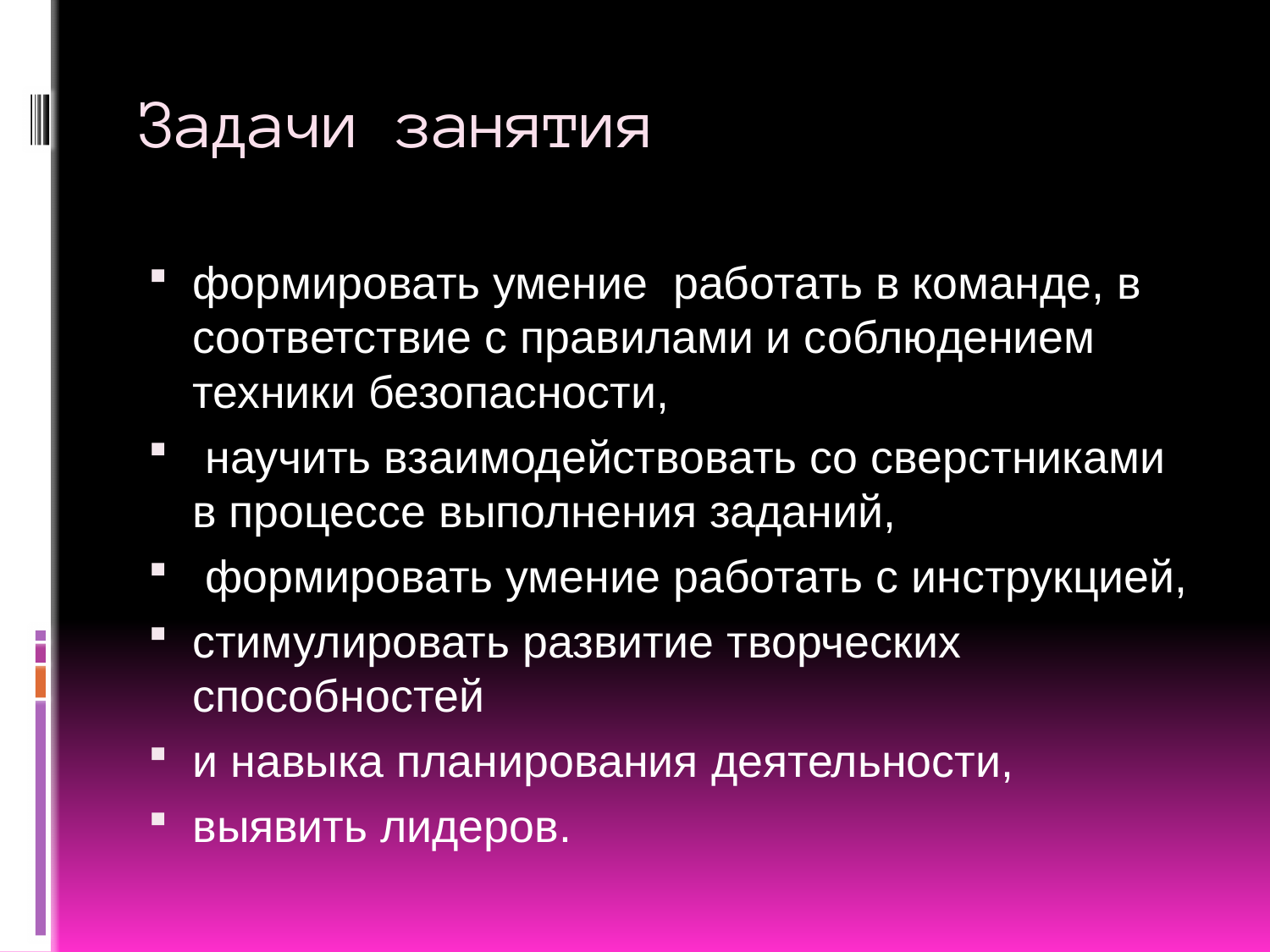

# Задачи занятия
формировать умение  работать в команде, в соответствие с правилами и соблюдением техники безопасности,
 научить взаимодействовать со сверстниками в процессе выполнения заданий,
 формировать умение работать с инструкцией,
стимулировать развитие творческих способностей
и навыка планирования деятельности,
выявить лидеров.